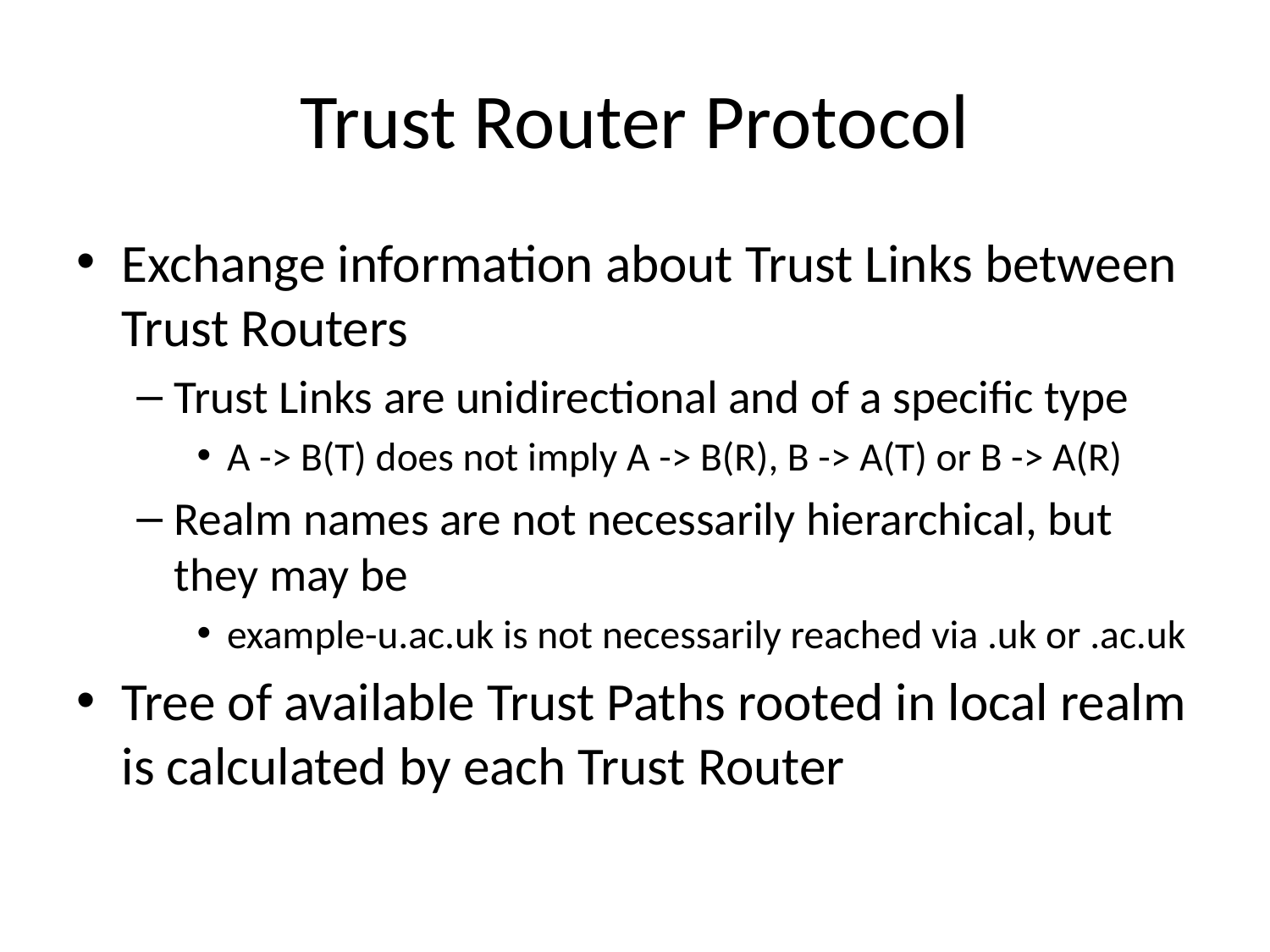

# Trust Router Protocol
Exchange information about Trust Links between Trust Routers
Trust Links are unidirectional and of a specific type
A -> B(T) does not imply A -> B(R), B -> A(T) or B -> A(R)
Realm names are not necessarily hierarchical, but they may be
example-u.ac.uk is not necessarily reached via .uk or .ac.uk
Tree of available Trust Paths rooted in local realm is calculated by each Trust Router